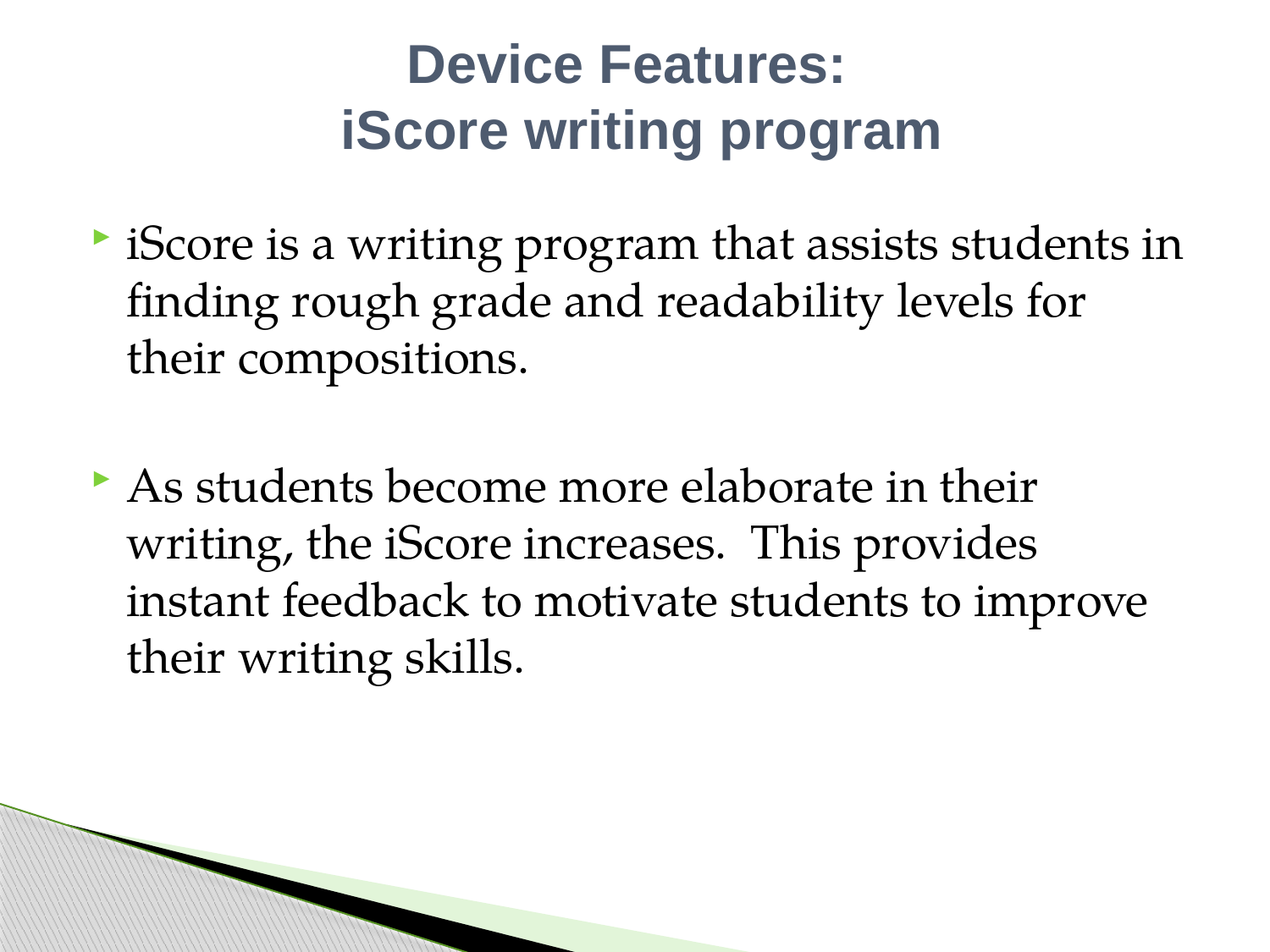

# Device Features: iScore writing program
iScore is a writing program that assists students in finding rough grade and readability levels for their compositions.

As students become more elaborate in their writing, the iScore increases.  This provides instant feedback to motivate students to improve their writing skills.